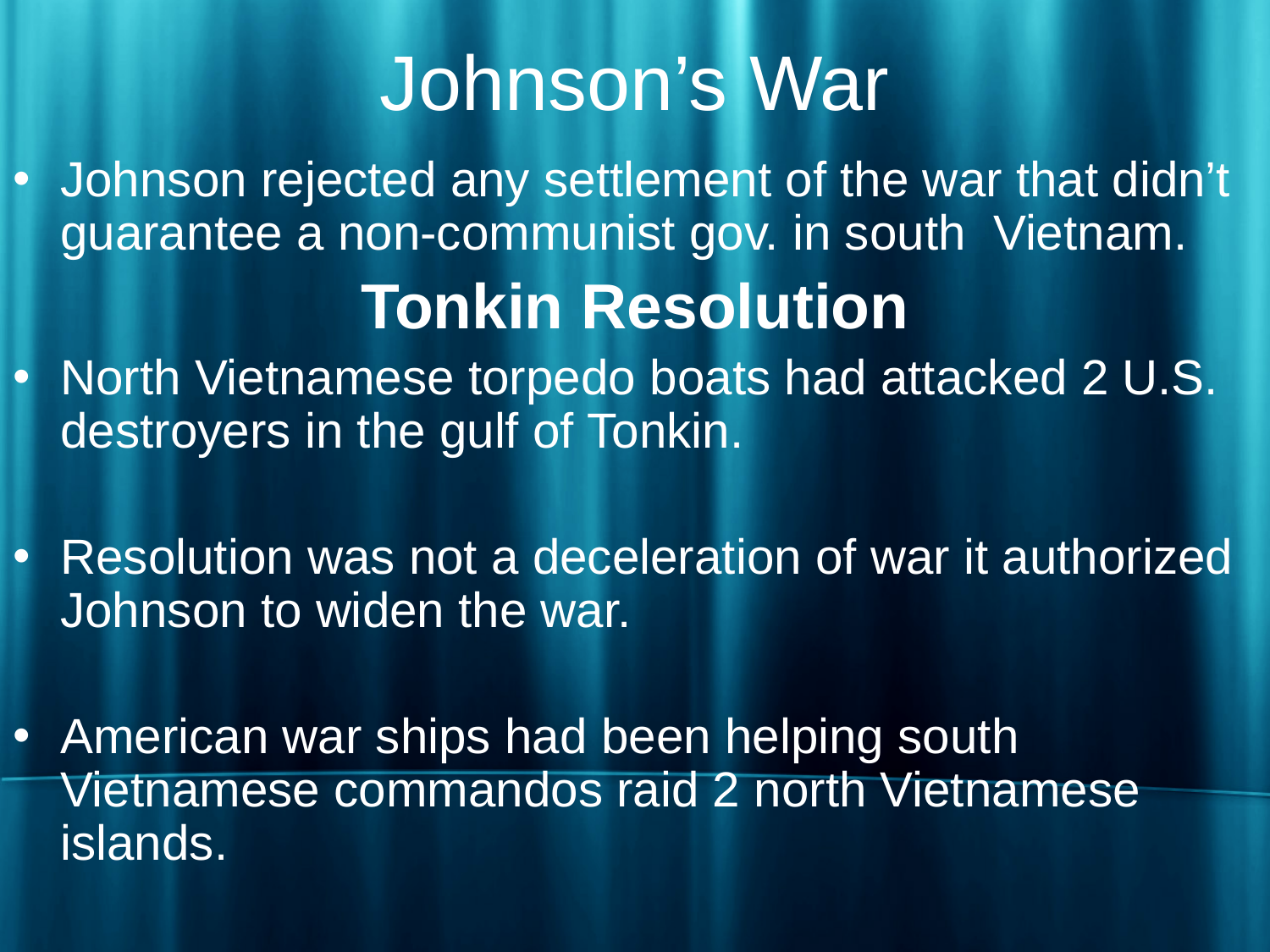

# Johnson’s War
Johnson rejected any settlement of the war that didn’t guarantee a non-communist gov. in south  Vietnam.
Tonkin Resolution
North Vietnamese torpedo boats had attacked 2 U.S. destroyers in the gulf of Tonkin.

Resolution was not a deceleration of war it authorized Johnson to widen the war.

American war ships had been helping south Vietnamese commandos raid 2 north Vietnamese islands.